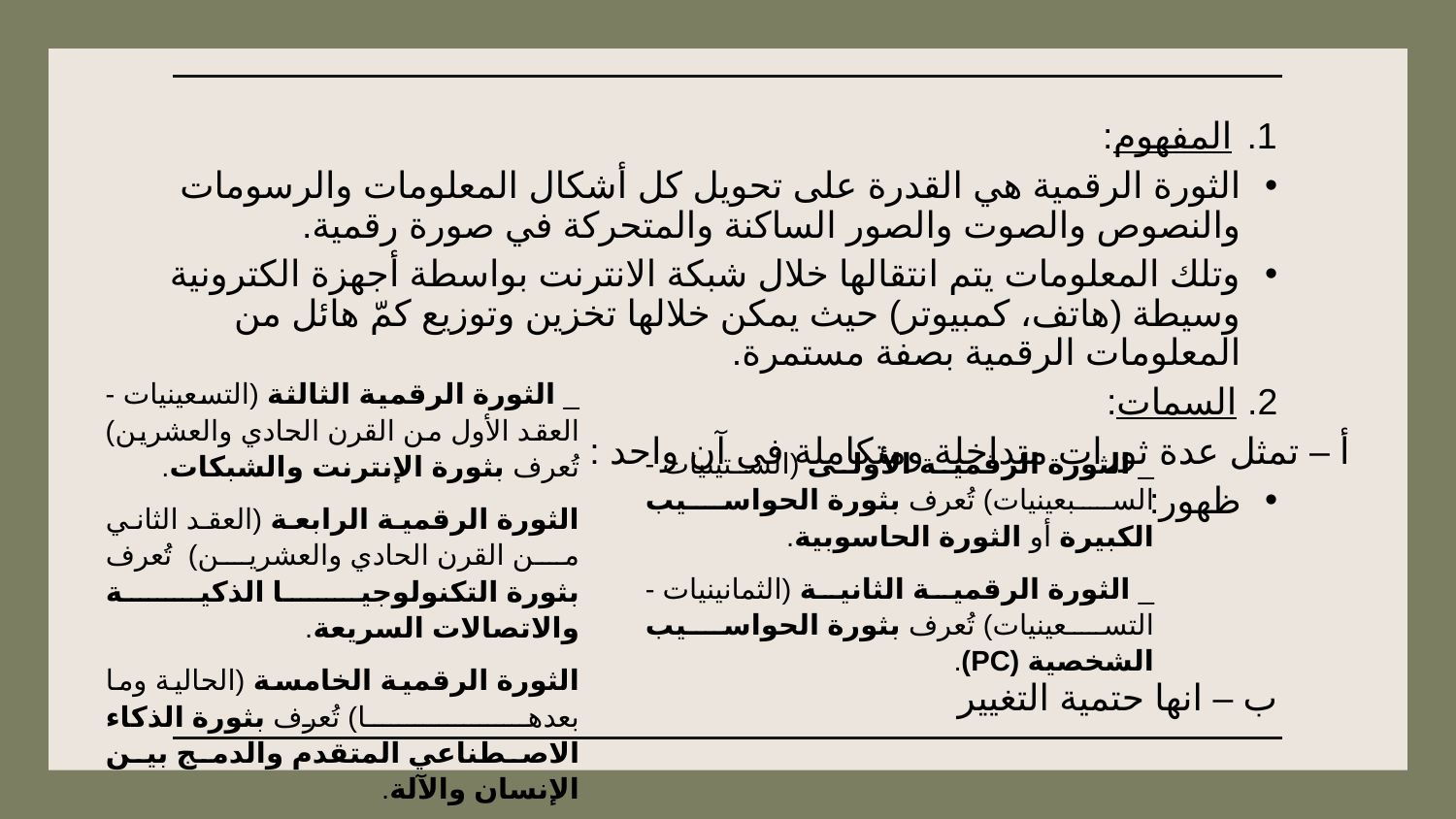

المفهوم:
الثورة الرقمية هي القدرة على تحويل كل أشكال المعلومات والرسومات والنصوص والصوت والصور الساكنة والمتحركة في صورة رقمية.
وتلك المعلومات يتم انتقالها خلال شبكة الانترنت بواسطة أجهزة الكترونية وسيطة (هاتف، كمبيوتر) حيث يمكن خلالها تخزين وتوزيع كمّ هائل من المعلومات الرقمية بصفة مستمرة.
2. السمات:
أ – تمثل عدة ثورات متداخلة ومتكاملة في آن واحد :
ظهور:

ب – انها حتمية التغيير

_ الثورة الرقمية الثالثة (التسعينيات - العقد الأول من القرن الحادي والعشرين) تُعرف بثورة الإنترنت والشبكات.
الثورة الرقمية الرابعة (العقد الثاني من القرن الحادي والعشرين)  تُعرف بثورة التكنولوجيا الذكية والاتصالات السريعة.
الثورة الرقمية الخامسة (الحالية وما بعدها) تُعرف بثورة الذكاء الاصطناعي المتقدم والدمج بين الإنسان والآلة.
_ الثورة الرقمية الأولى (الستينيات - السبعينيات) تُعرف بثورة الحواسيب الكبيرة أو الثورة الحاسوبية.
_ الثورة الرقمية الثانية (الثمانينيات - التسعينيات) تُعرف بثورة الحواسيب الشخصية (PC).